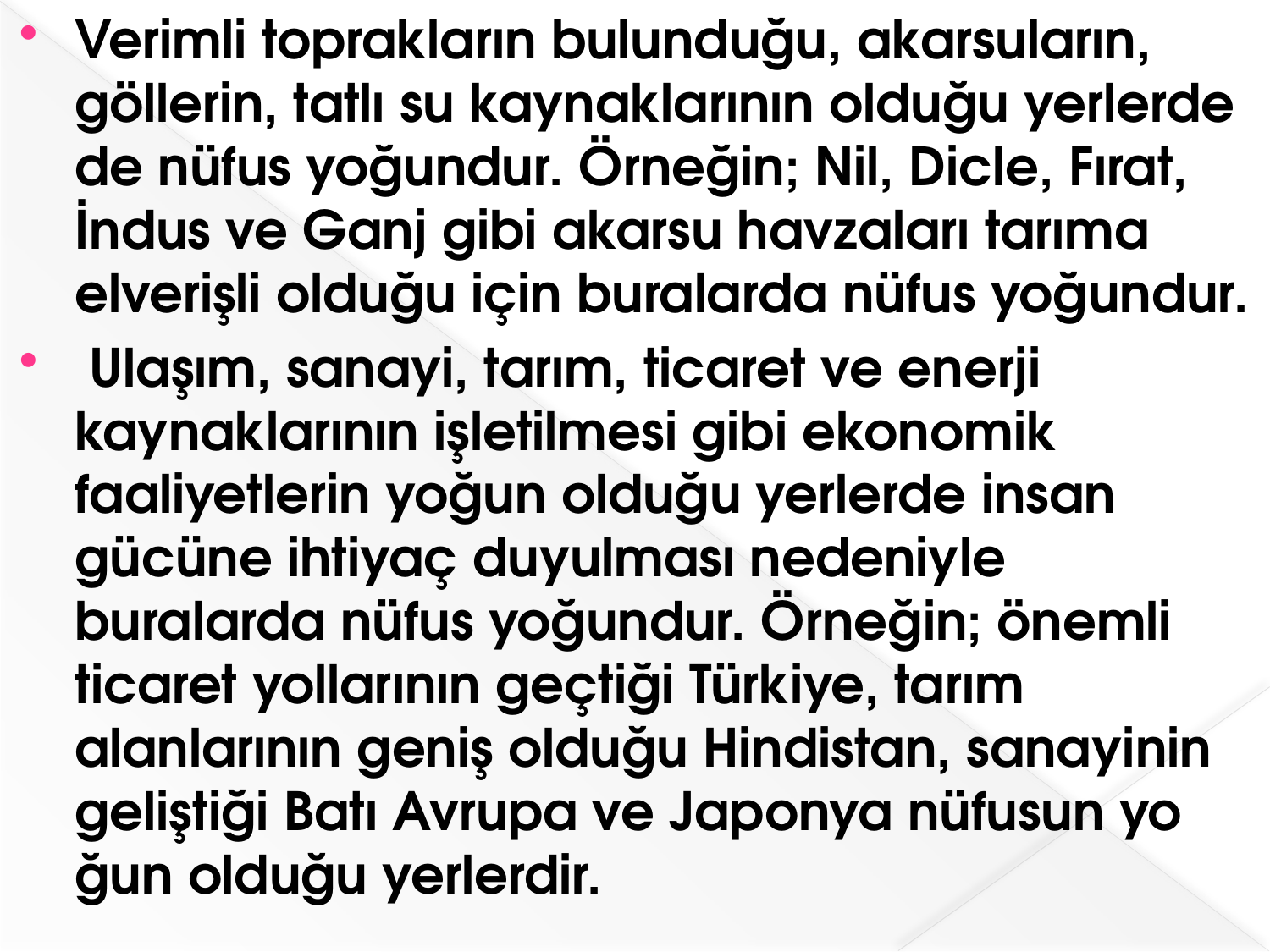

Verimli toprakların bulunduğu, akarsula­rın, göllerin, tatlı su kaynaklarının olduğu yerlerde de nüfus yoğundur. Örneğin; Nil, Dicle, Fırat, İndus ve Ganj gibi akarsu havzaları tarıma elverişli olduğu için buralarda nüfus yoğundur.
 Ulaşım, sanayi, tarım, ticaret ve enerji kaynaklarının işletilmesi gibi ekonomik faaliyetle­rin yoğun olduğu yerlerde insan gücüne ihtiyaç duyulması nedeniyle buralarda nüfus yoğundur. Örneğin; önemli ticaret yollarının geçtiği Türkiye, tarım alanlarının geniş olduğu Hindistan, sanayi­nin geliştiği Batı Avrupa ve Japonya nüfusun yo­ğun olduğu yerlerdir.